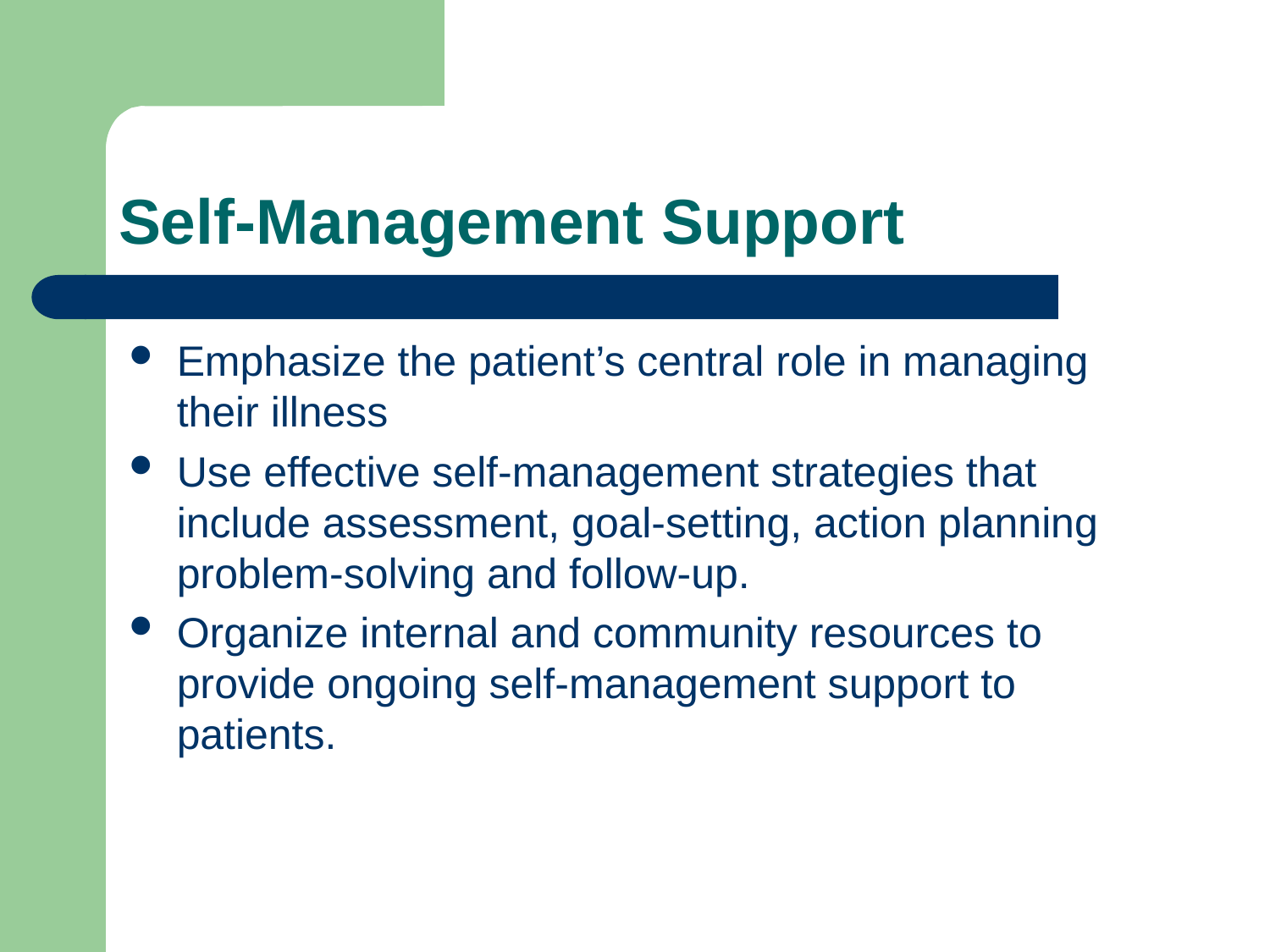

# Self-Management Support
Emphasize the patient’s central role in managing their illness
Use effective self-management strategies that include assessment, goal-setting, action planning problem-solving and follow-up.
Organize internal and community resources to provide ongoing self-management support to patients.